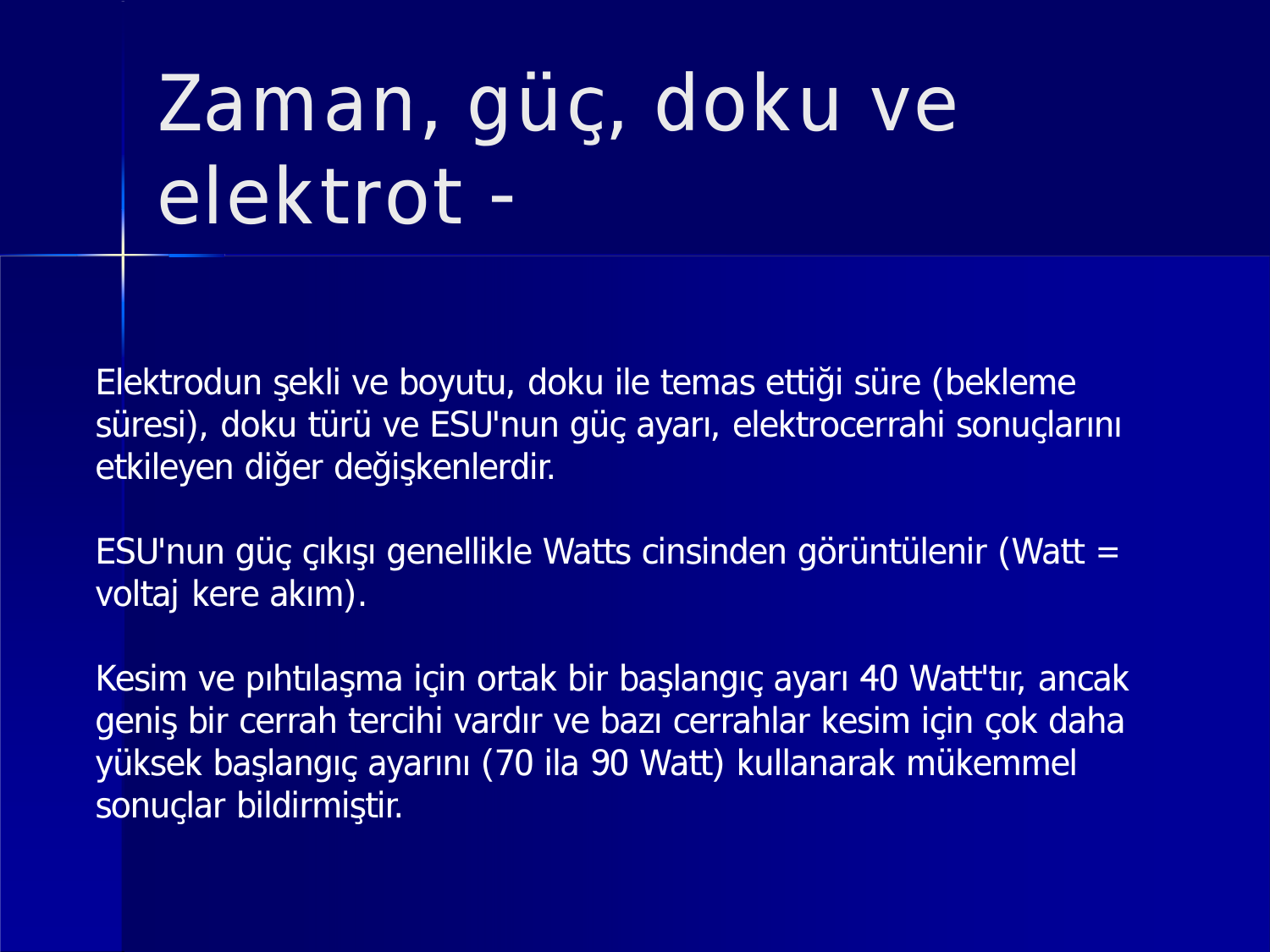

# Zaman, güç, doku ve elektrot -
Elektrodun şekli ve boyutu, doku ile temas ettiği süre (bekleme süresi), doku türü ve ESU'nun güç ayarı, elektrocerrahi sonuçlarını etkileyen diğer değişkenlerdir.

ESU'nun güç çıkışı genellikle Watts cinsinden görüntülenir (Watt = voltaj kere akım).

Kesim ve pıhtılaşma için ortak bir başlangıç ayarı 40 Watt'tır, ancak geniş bir cerrah tercihi vardır ve bazı cerrahlar kesim için çok daha yüksek başlangıç ayarını (70 ila 90 Watt) kullanarak mükemmel sonuçlar bildirmiştir.